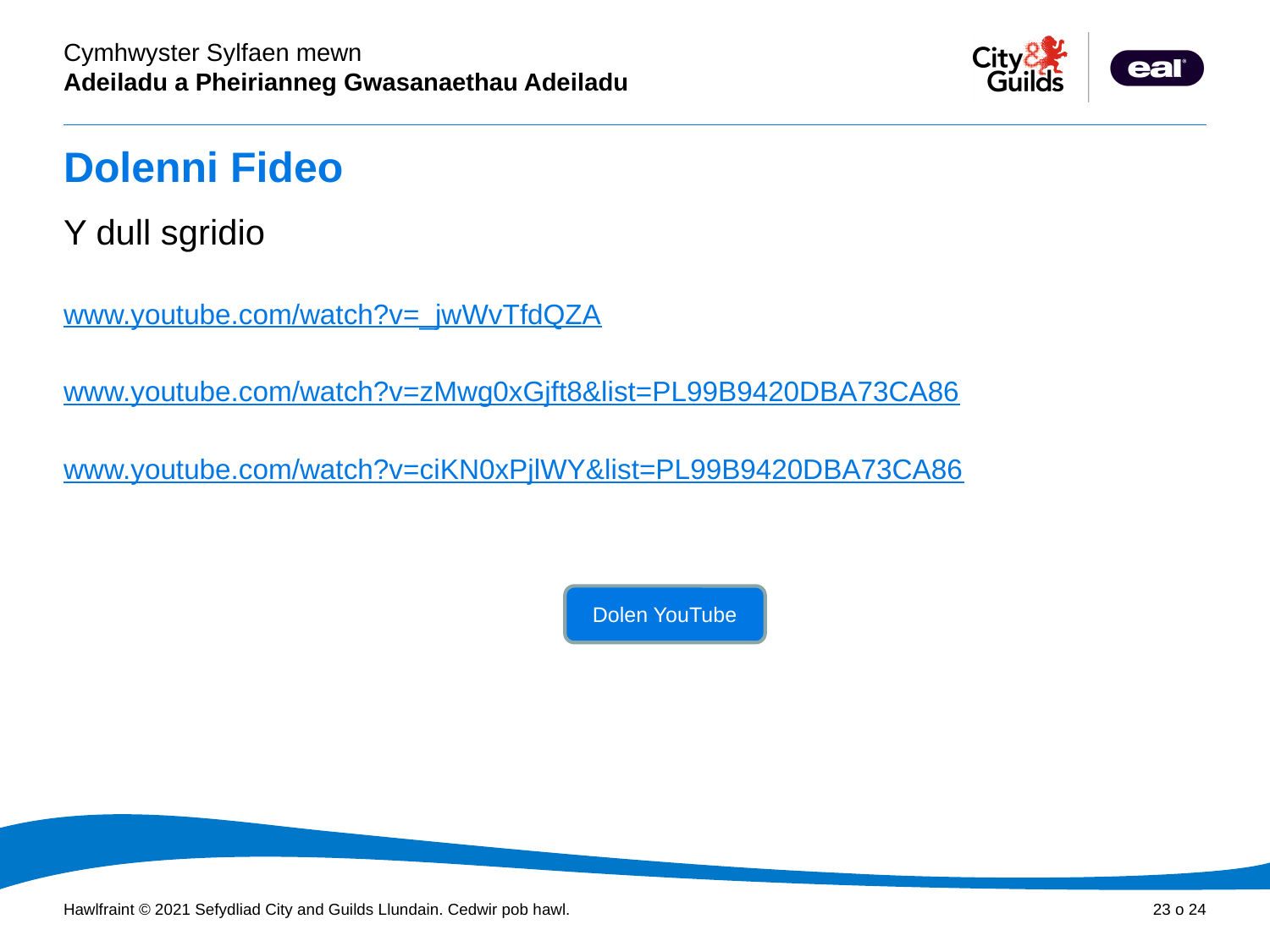

# Dolenni Fideo
Y dull sgridio
www.youtube.com/watch?v=_jwWvTfdQZA
www.youtube.com/watch?v=zMwg0xGjft8&list=PL99B9420DBA73CA86
www.youtube.com/watch?v=ciKN0xPjlWY&list=PL99B9420DBA73CA86

Dolen YouTube